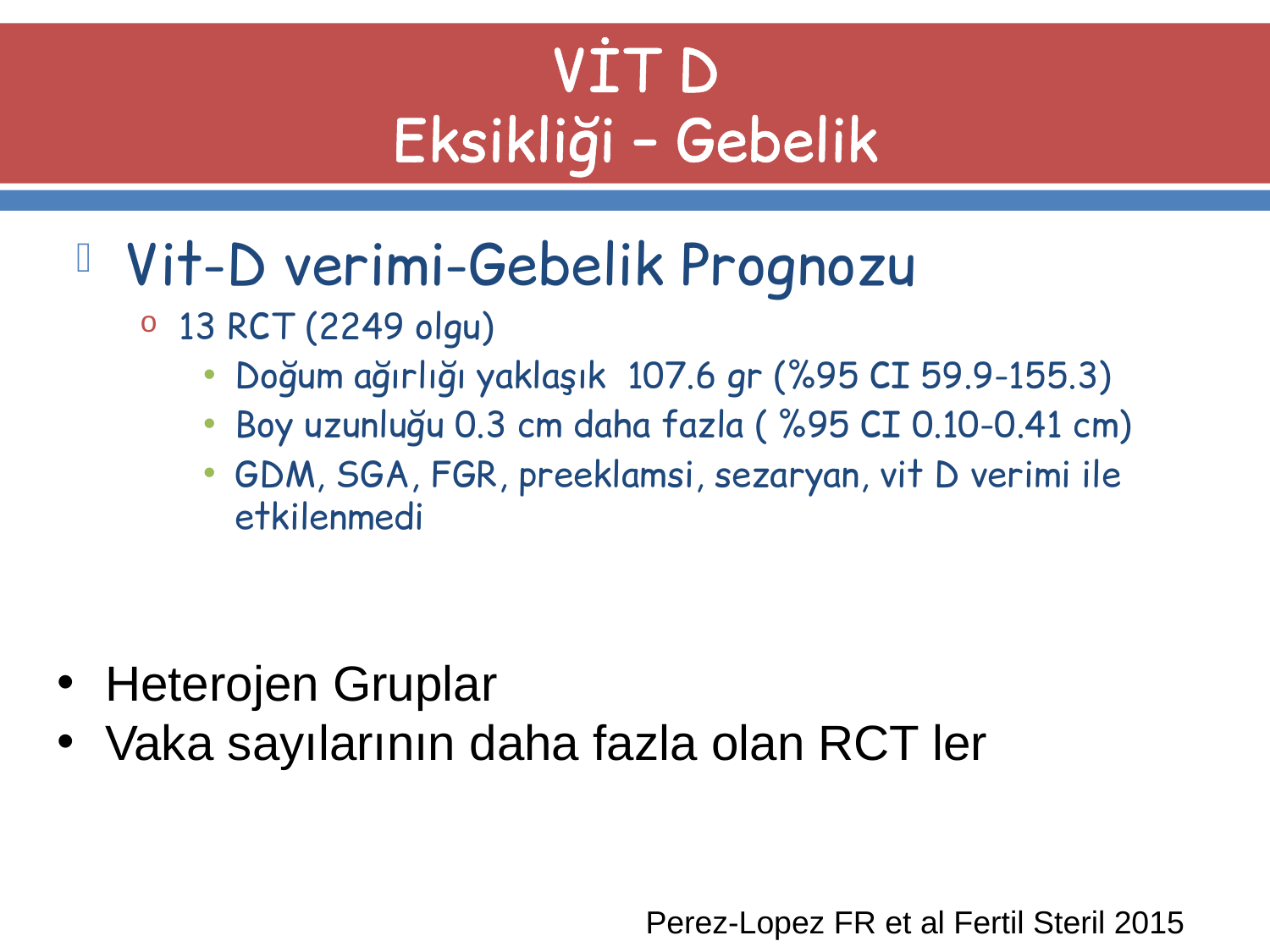

# VİT D Eksikliği – Gebelik
Vit-D verimi-Gebelik Prognozu
13 RCT (2249 olgu)
Doğum ağırlığı yaklaşık  107.6 gr (%95 CI 59.9-155.3)
Boy uzunluğu 0.3 cm daha fazla ( %95 CI 0.10-0.41 cm)
GDM, SGA, FGR, preeklamsi, sezaryan, vit D verimi ile etkilenmedi

Heterojen Gruplar
Vaka sayılarının daha fazla olan RCT ler
Perez-Lopez FR et al Fertil Steril 2015